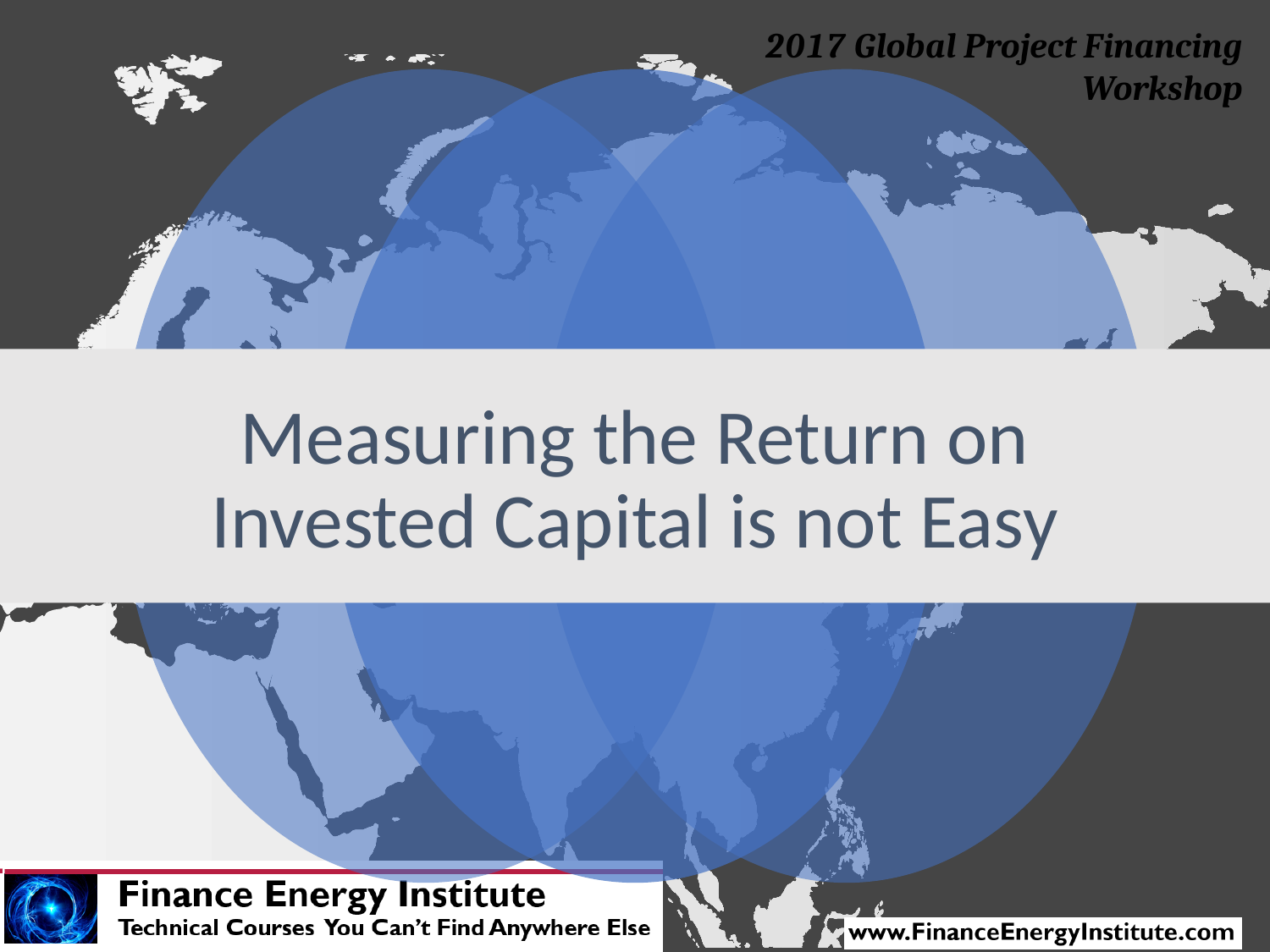

# Measuring the Return on Invested Capital is not Easy